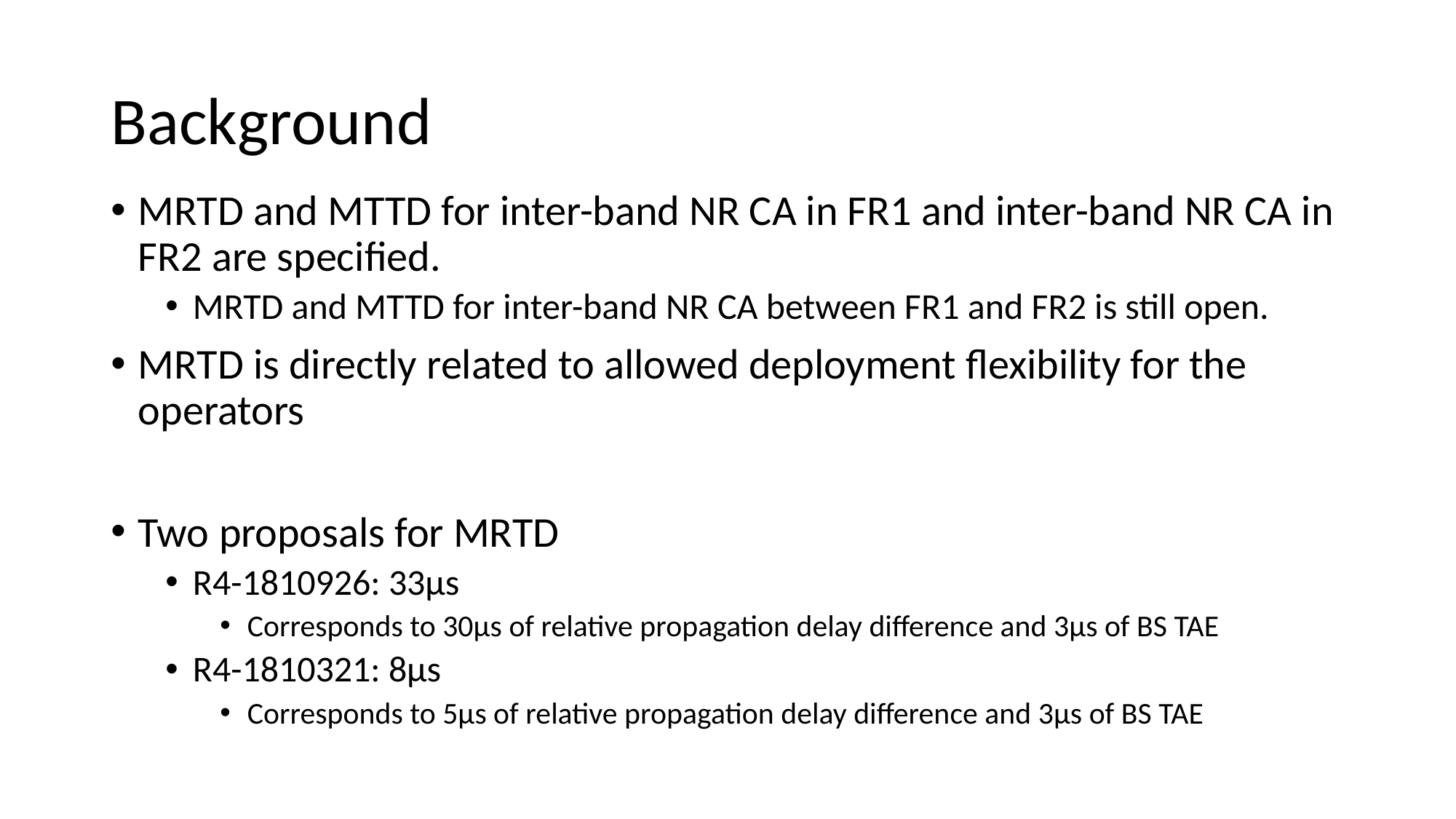

# Background
MRTD and MTTD for inter-band NR CA in FR1 and inter-band NR CA in FR2 are specified.
MRTD and MTTD for inter-band NR CA between FR1 and FR2 is still open.
MRTD is directly related to allowed deployment flexibility for the operators

Two proposals for MRTD
R4-1810926: 33µs
Corresponds to 30µs of relative propagation delay difference and 3µs of BS TAE
R4-1810321: 8µs
Corresponds to 5µs of relative propagation delay difference and 3µs of BS TAE